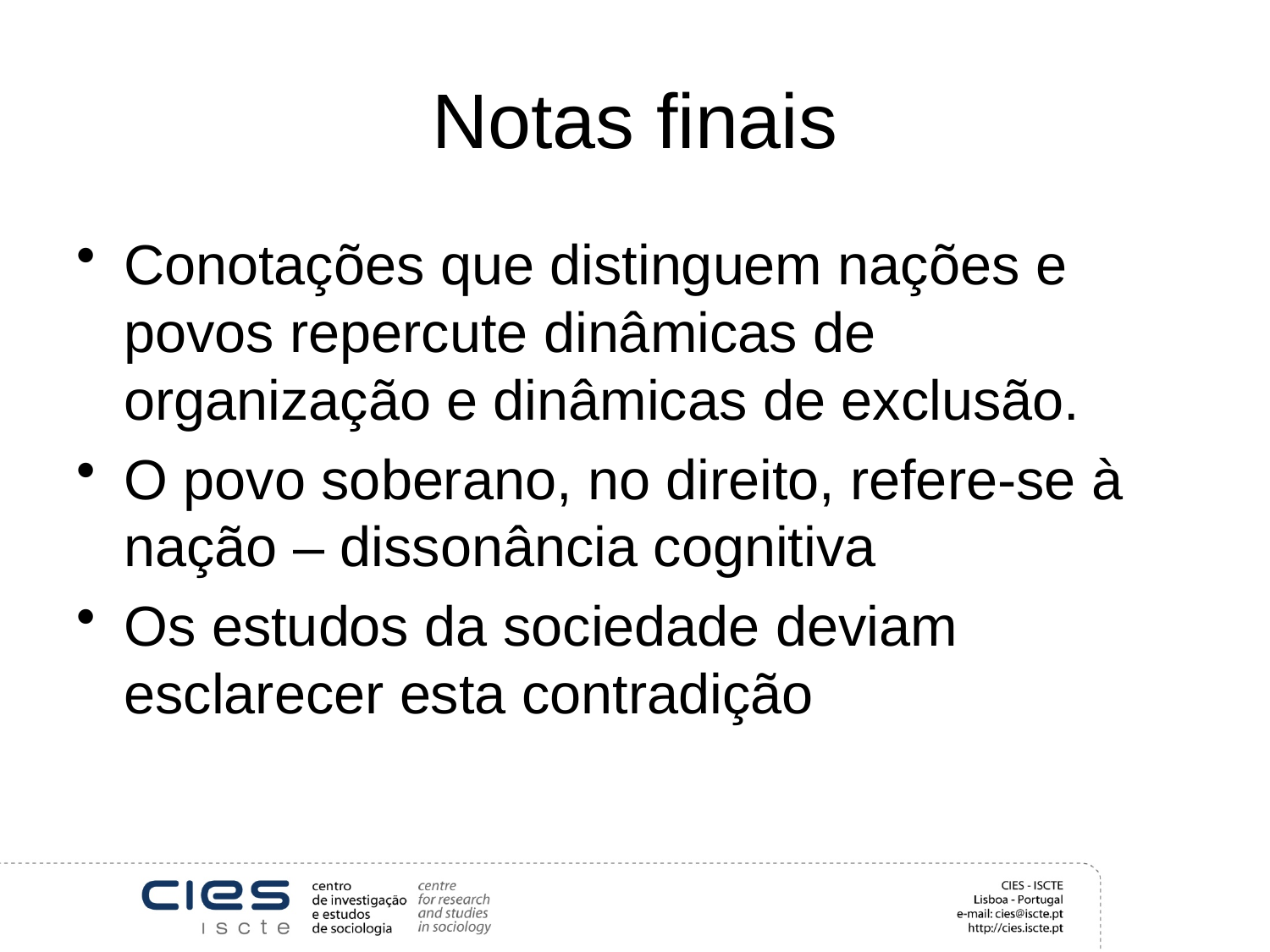

# Notas finais
Conotações que distinguem nações e povos repercute dinâmicas de organização e dinâmicas de exclusão.
O povo soberano, no direito, refere-se à nação – dissonância cognitiva
Os estudos da sociedade deviam esclarecer esta contradição